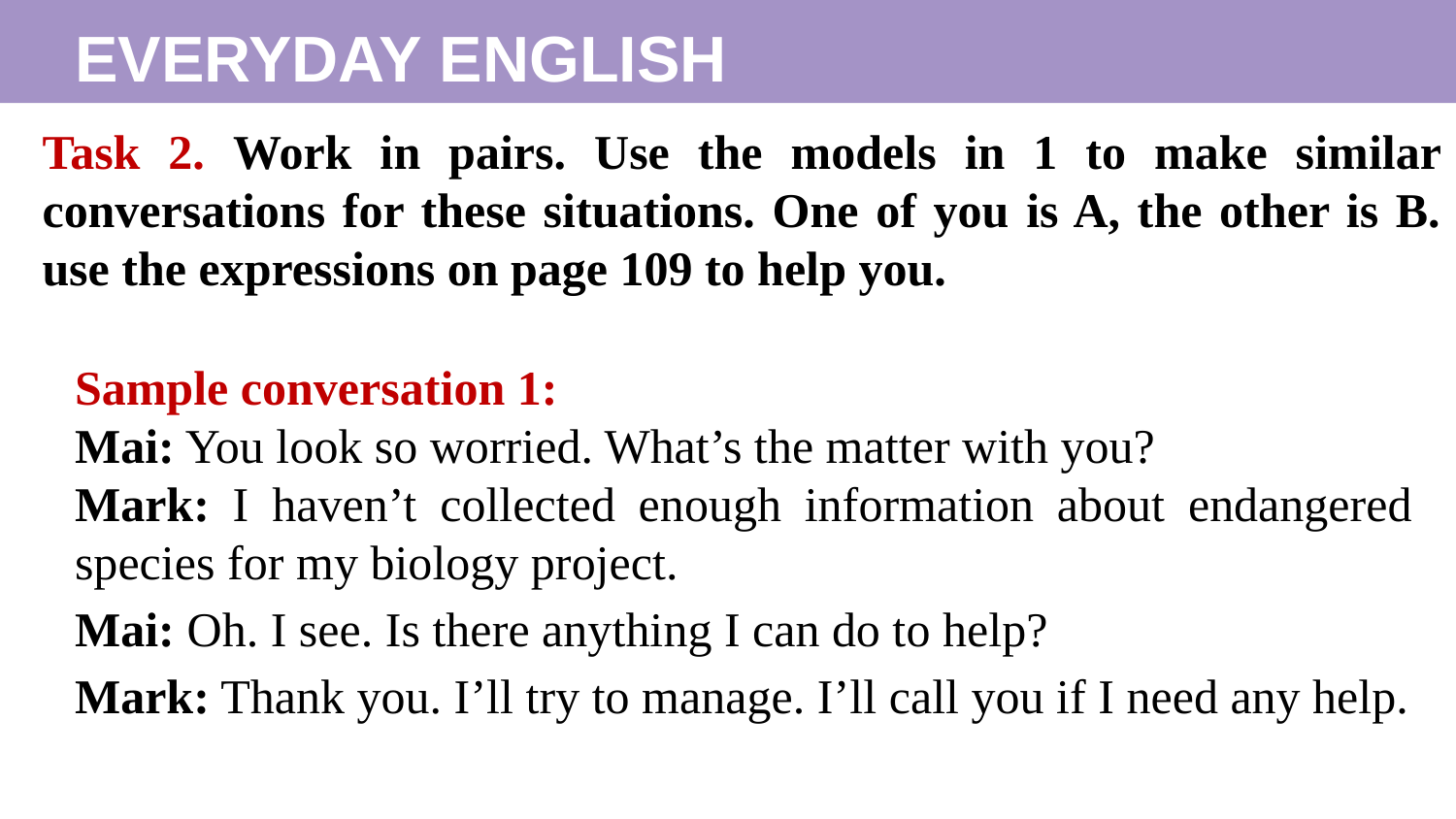

EVERYDAY ENGLISH
Task 2. Work in pairs. Use the models in 1 to make similar conversations for these situations. One of you is A, the other is B. use the expressions on page 109 to help you.
Sample conversation 1:
Mai: You look so worried. What’s the matter with you?
Mark: I haven’t collected enough information about endangered species for my biology project.
Mai: Oh. I see. Is there anything I can do to help?
Mark: Thank you. I’ll try to manage. I’ll call you if I need any help.